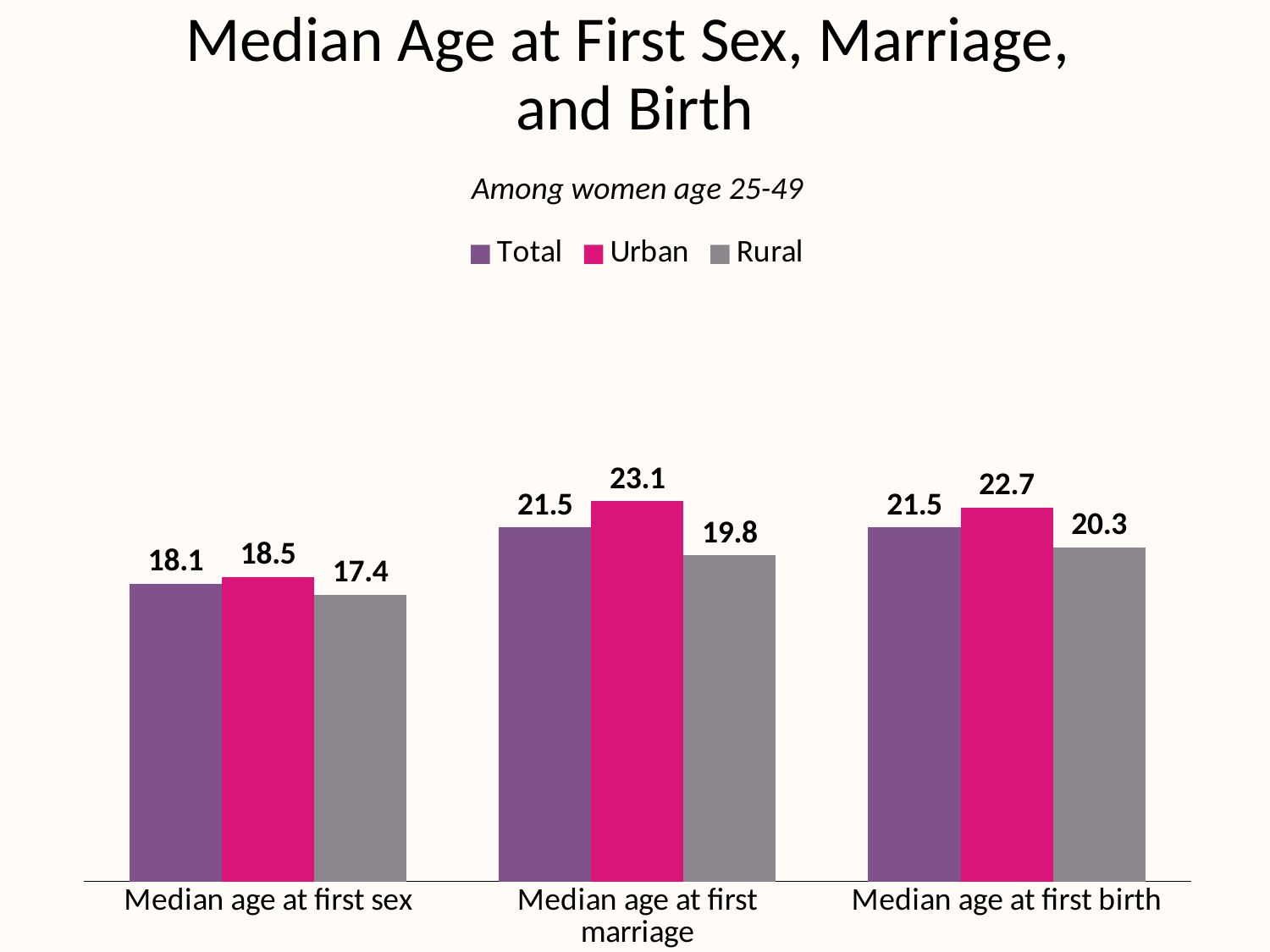

# Median Age at First Sex, Marriage, and Birth
Among women age 25-49

### Chart

| Category | Total | Urban | Rural |
|---|---|---|---|
| Median age at first sex | 18.1 | 18.5 | 17.4 |
| Median age at first marriage | 21.5 | 23.1 | 19.8 |
| Median age at first birth | 21.5 | 22.7 | 20.3 |